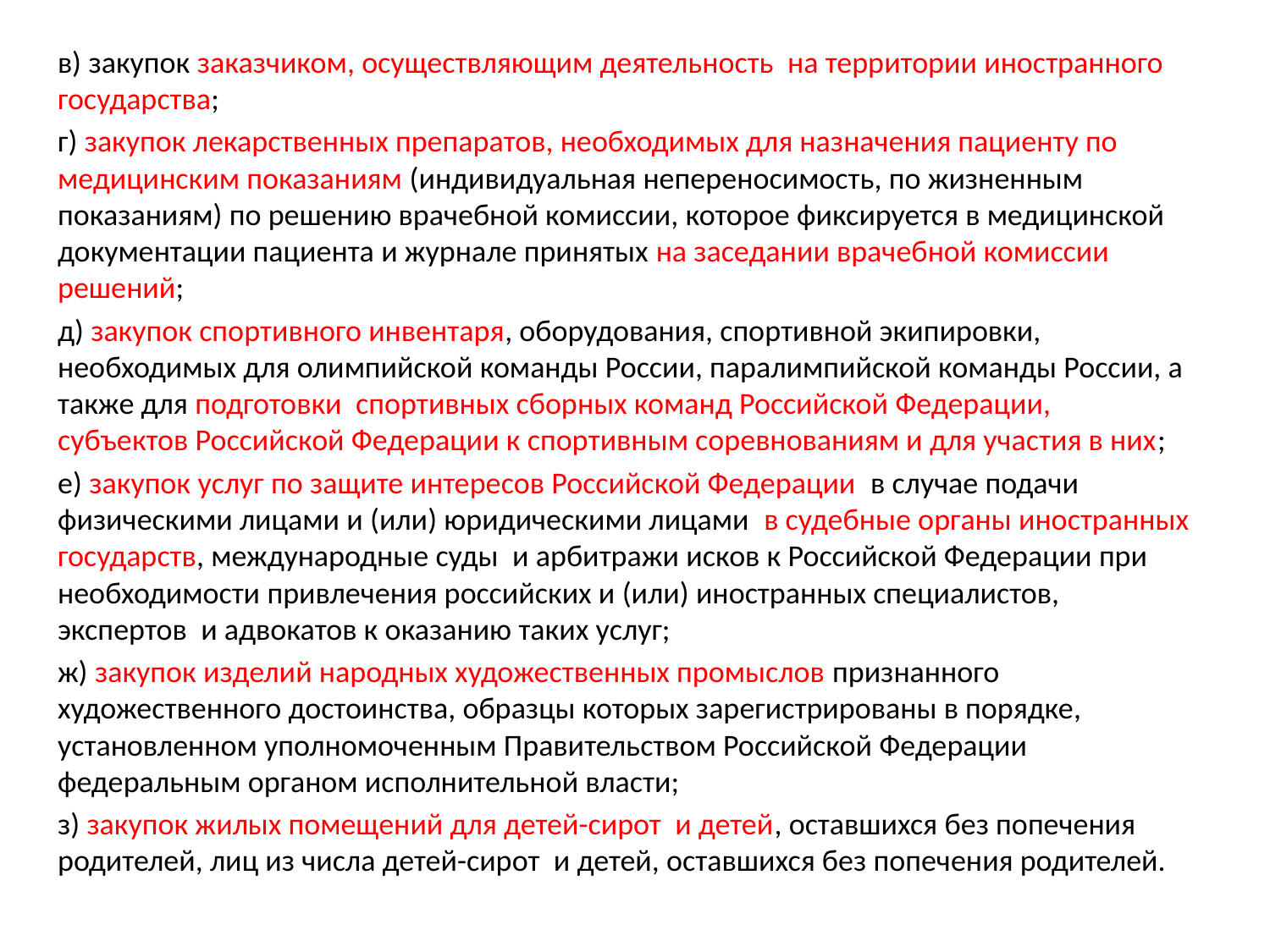

в) закупок заказчиком, осуществляющим деятельность  на территории иностранного государства;
г) закупок лекарственных препаратов, необходимых для назначения пациенту по медицинским показаниям (индивидуальная непереносимость, по жизненным показаниям) по решению врачебной комиссии, которое фиксируется в медицинской документации пациента и журнале принятых на заседании врачебной комиссии решений;
д) закупок спортивного инвентаря, оборудования, спортивной экипировки, необходимых для олимпийской команды России, паралимпийской команды России, а также для подготовки  спортивных сборных команд Российской Федерации,  субъектов Российской Федерации к спортивным соревнованиям и для участия в них;
е) закупок услуг по защите интересов Российской Федерации  в случае подачи физическими лицами и (или) юридическими лицами  в судебные органы иностранных государств, международные суды  и арбитражи исков к Российской Федерации при необходимости привлечения российских и (или) иностранных специалистов, экспертов  и адвокатов к оказанию таких услуг;
ж) закупок изделий народных художественных промыслов признанного художественного достоинства, образцы которых зарегистрированы в порядке, установленном уполномоченным Правительством Российской Федерации федеральным органом исполнительной власти;
з) закупок жилых помещений для детей-сирот  и детей, оставшихся без попечения родителей, лиц из числа детей-сирот  и детей, оставшихся без попечения родителей.